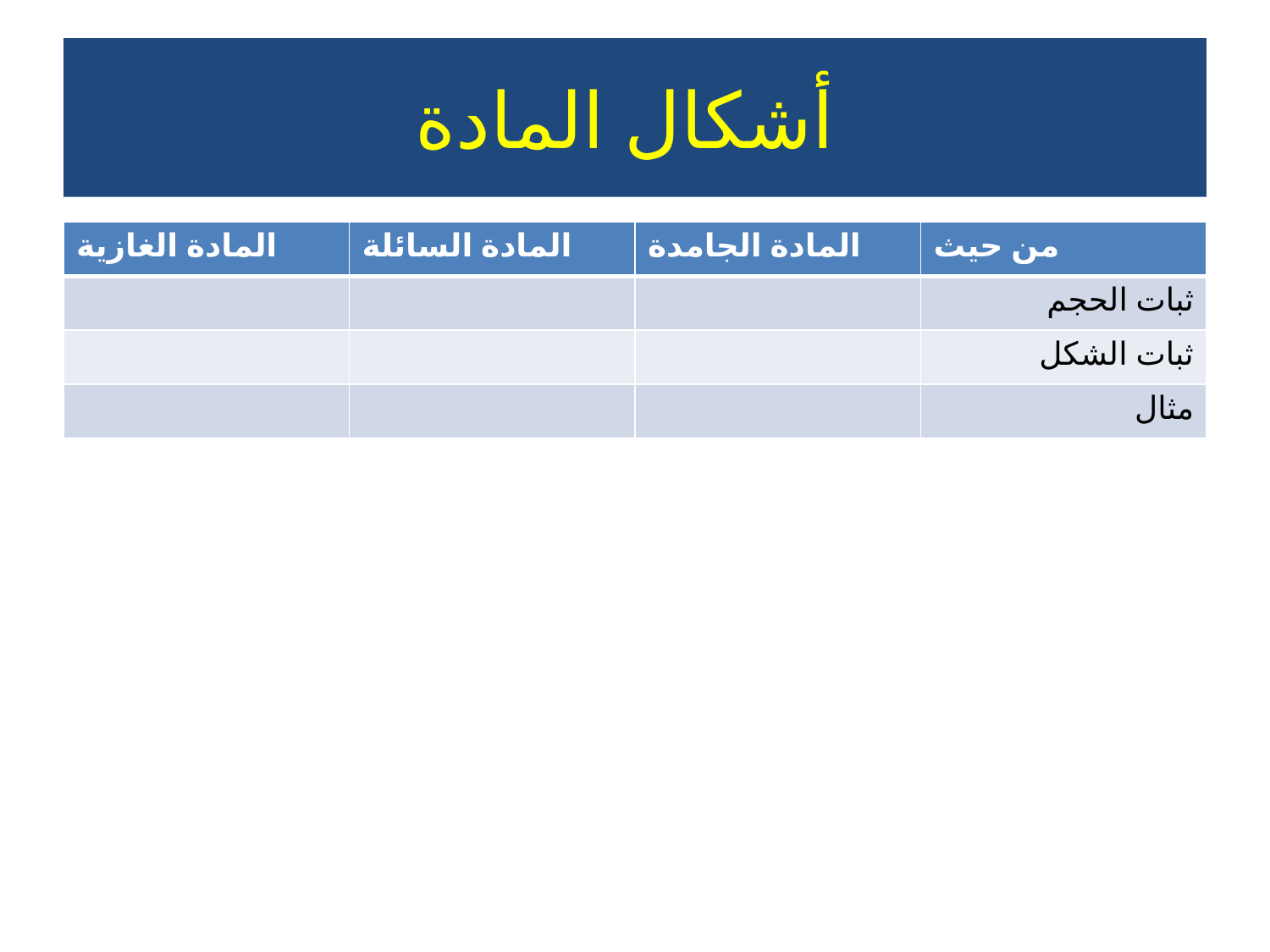

# أشكال المادة
| المادة الغازية | المادة السائلة | المادة الجامدة | من حيث |
| --- | --- | --- | --- |
|  |  |  | ثبات الحجم |
|  |  |  | ثبات الشكل |
|  |  |  | مثال |